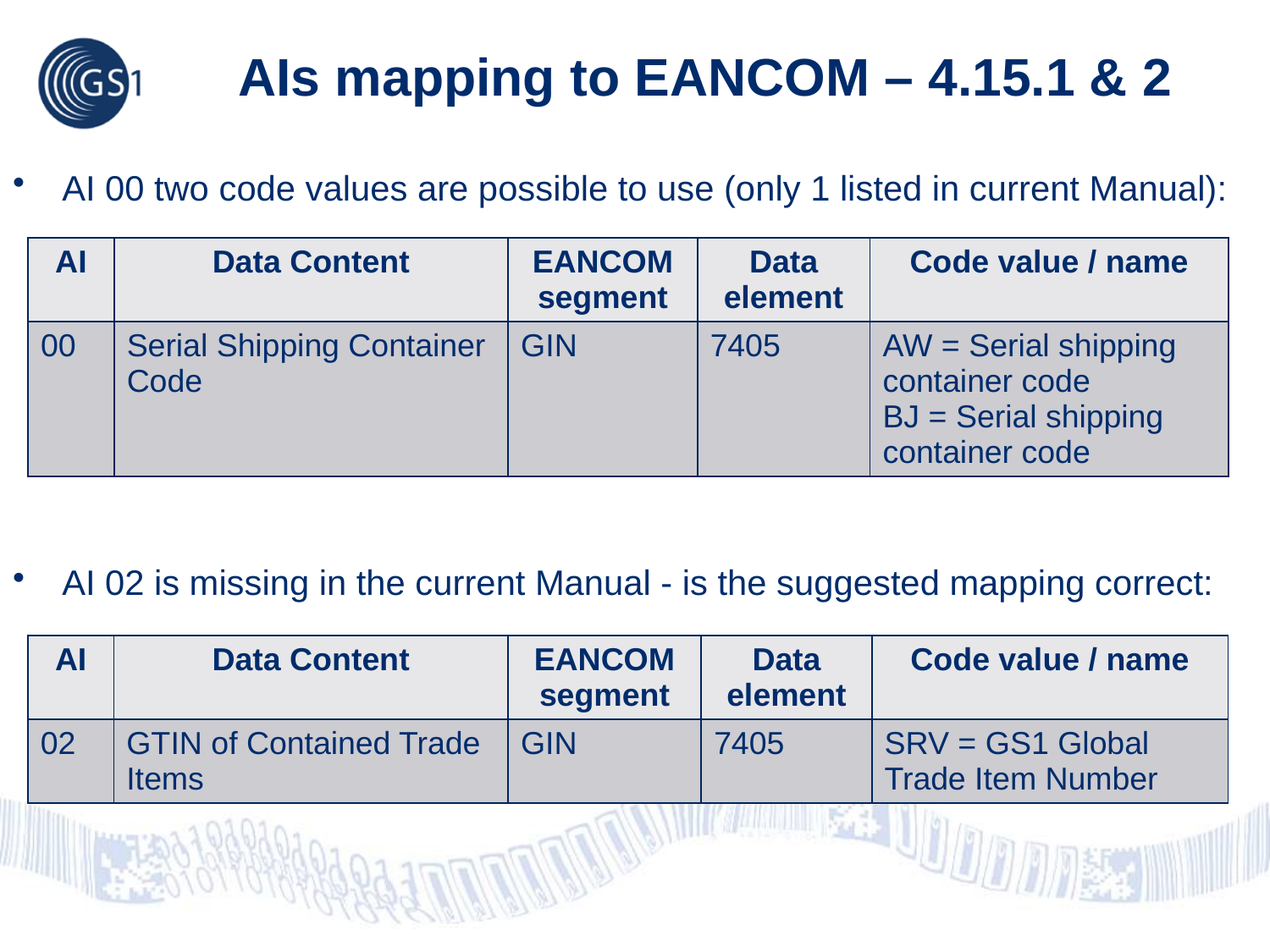

# AIs mapping to EANCOM – 4.15.1 & 2
AI 00 two code values are possible to use (only 1 listed in current Manual):

AI 02 is missing in the current Manual - is the suggested mapping correct:

| AI | Data Content | EANCOM segment | Data element | Code value / name |
| --- | --- | --- | --- | --- |
| 00 | Serial Shipping Container Code | GIN | 7405 | AW = Serial shipping container code BJ = Serial shipping container code |
| AI | Data Content | EANCOM segment | Data element | Code value / name |
| --- | --- | --- | --- | --- |
| 02 | GTIN of Contained Trade Items | GIN | 7405 | SRV = GS1 Global Trade Item Number |